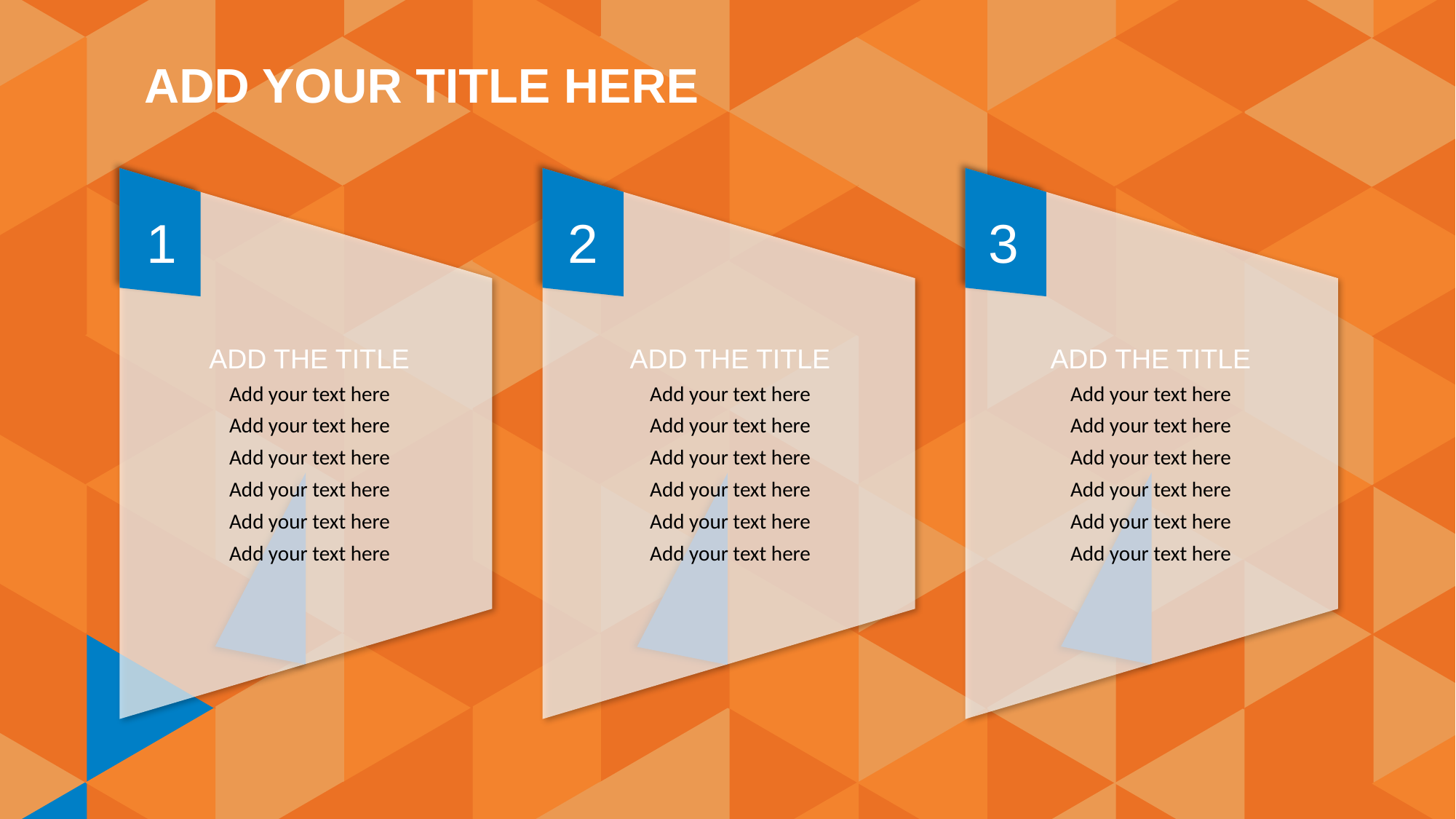

ADD YOUR TITLE HERE

1
2
3
ADD THE TITLE
Add your text here
Add your text here
Add your text here
Add your text here
Add your text here
Add your text here
ADD THE TITLE
Add your text here
Add your text here
Add your text here
Add your text here
Add your text here
Add your text here
ADD THE TITLE
Add your text here
Add your text here
Add your text here
Add your text here
Add your text here
Add your text here